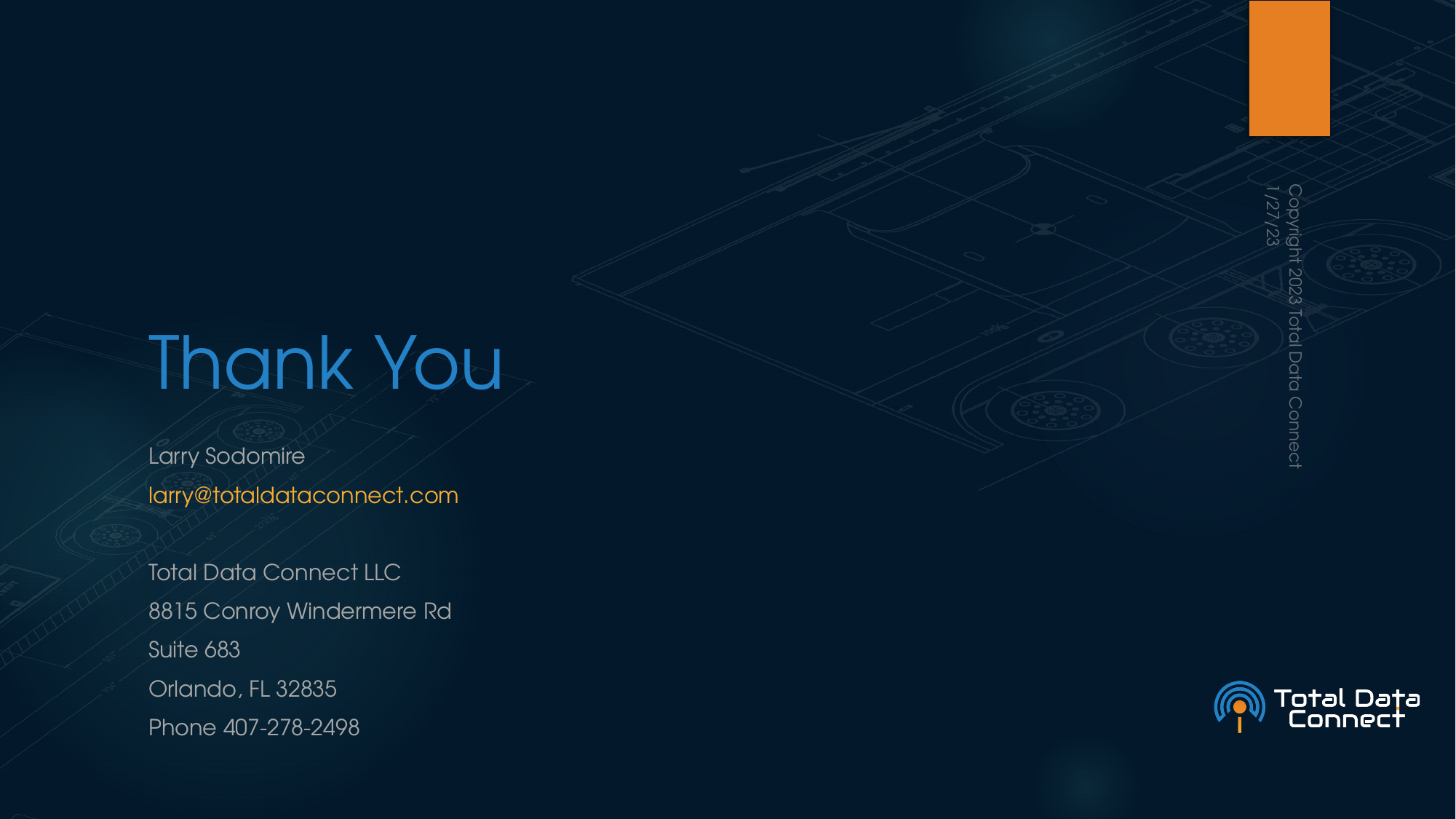

# Thank You
1/27/23
Copyright 2023 Total Data Connect
Larry Sodomire
larry@totaldataconnect.com

Total Data Connect LLC
8815 Conroy Windermere Rd
Suite 683
Orlando, FL 32835
Phone 407-278-2498